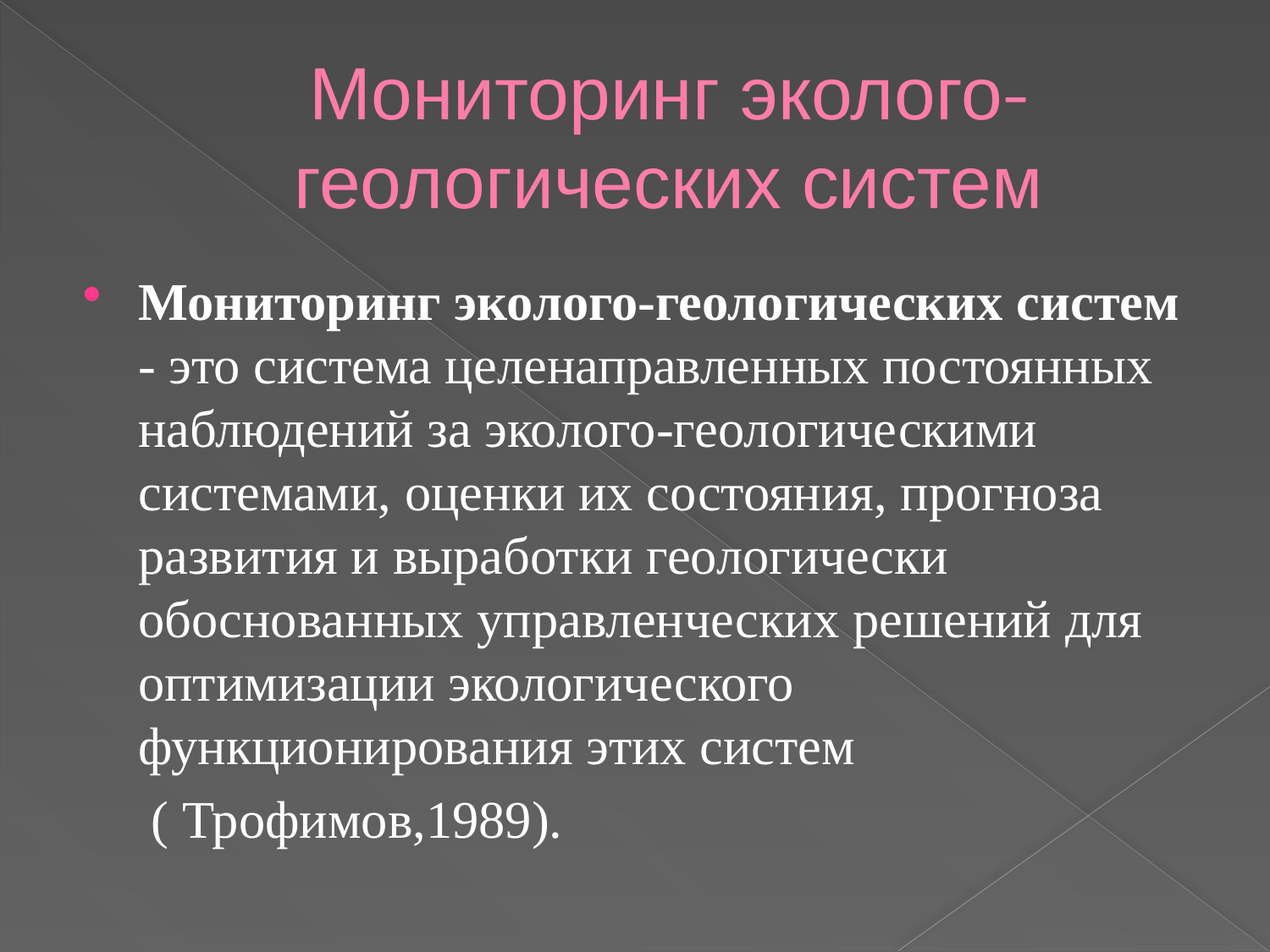

# Мониторинг эколого-геологических систем
Мониторинг эколого-геологических систем - это система целенаправленных постоянных наблюдений за эколого-геологическими системами, оценки их состояния, прогноза развития и выработки геологически обоснованных управленческих решений для оптимизации экологического функционирования этих систем
     ( Трофимов,1989).